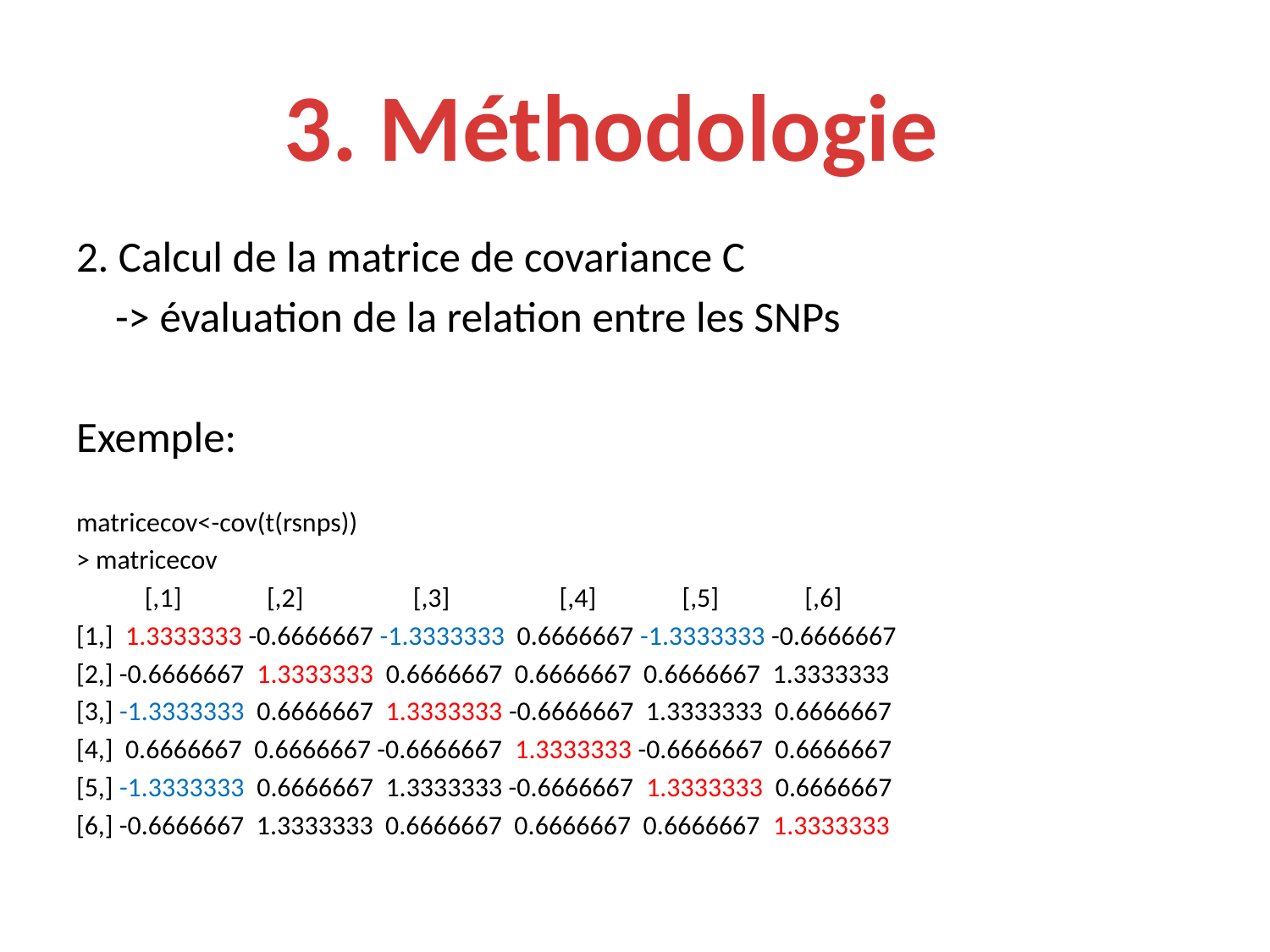

3. Méthodologie
2. Calcul de la matrice de covariance C
    -> évaluation de la relation entre les SNPs

Exemple:

matricecov<-cov(t(rsnps))
> matricecov
          	 [,1]      	 [,2]       	     [,3]      	         [,4]              [,5]              [,6]
[1,]  1.3333333 -0.6666667 -1.3333333  0.6666667 -1.3333333 -0.6666667
[2,] -0.6666667  1.3333333  0.6666667  0.6666667  0.6666667  1.3333333
[3,] -1.3333333  0.6666667  1.3333333 -0.6666667  1.3333333  0.6666667
[4,]  0.6666667  0.6666667 -0.6666667  1.3333333 -0.6666667  0.6666667
[5,] -1.3333333  0.6666667  1.3333333 -0.6666667  1.3333333  0.6666667
[6,] -0.6666667  1.3333333  0.6666667  0.6666667  0.6666667  1.3333333